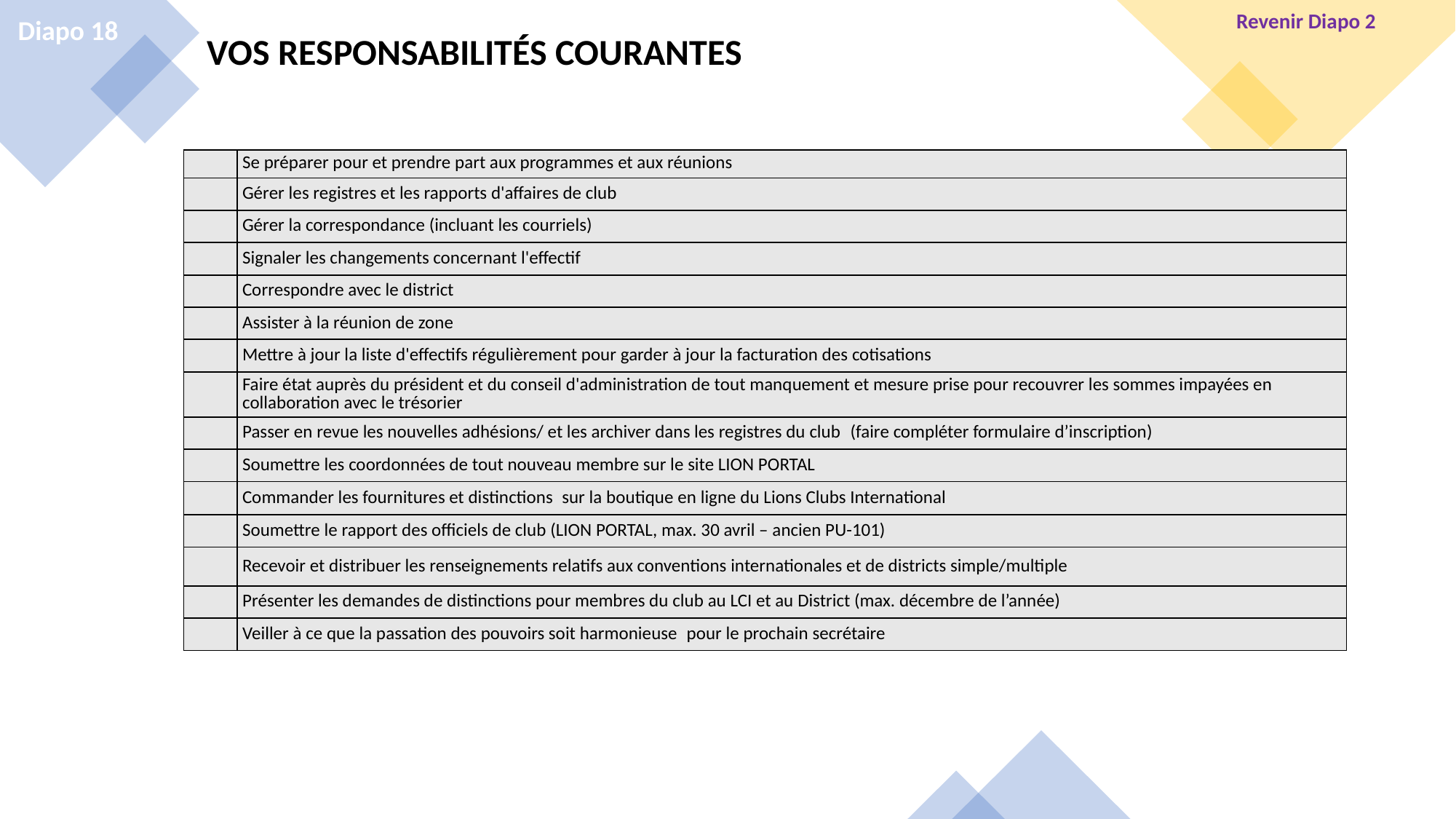

Revenir Diapo 2
Diapo 18
VOS RESPONSABILITÉS COURANTES

|  | Se préparer pour et prendre part aux programmes et aux réunions |
| --- | --- |
|  | Gérer les registres et les rapports d'affaires de club |
|  | Gérer la correspondance (incluant les courriels) |
|  | Signaler les changements concernant l'effectif |
|  | Correspondre avec le district |
|  | Assister à la réunion de zone |
|  | Mettre à jour la liste d'effectifs régulièrement pour garder à jour la facturation des cotisations |
|  | Faire état auprès du président et du conseil d'administration de tout manquement et mesure prise pour recouvrer les sommes impayées en collaboration avec le trésorier |
|  | Passer en revue les nouvelles adhésions/ et les archiver dans les registres du club  (faire compléter formulaire d’inscription) |
|  | Soumettre les coordonnées de tout nouveau membre sur le site LION PORTAL |
|  | Commander les fournitures et distinctions  sur la boutique en ligne du Lions Clubs International |
|  | Soumettre le rapport des officiels de club (LION PORTAL, max. 30 avril – ancien PU-101) |
|  | Recevoir et distribuer les renseignements relatifs aux conventions internationales et de districts simple/multiple |
|  | Présenter les demandes de distinctions pour membres du club au LCI et au District (max. décembre de l’année) |
|  | Veiller à ce que la passation des pouvoirs soit harmonieuse  pour le prochain secrétaire |